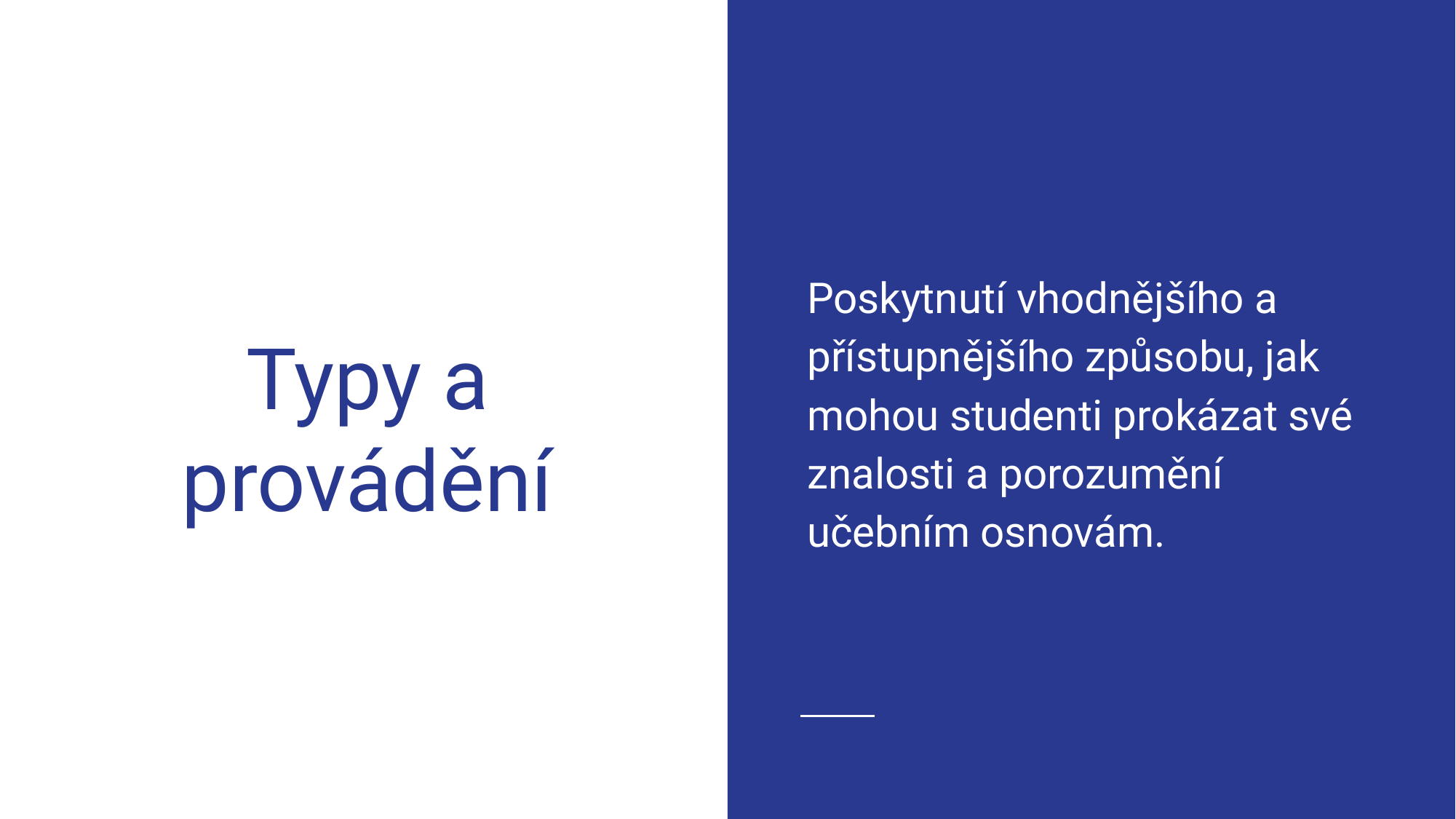

Poskytnutí vhodnějšího a přístupnějšího způsobu, jak mohou studenti prokázat své znalosti a porozumění učebním osnovám.
# Typy a provádění